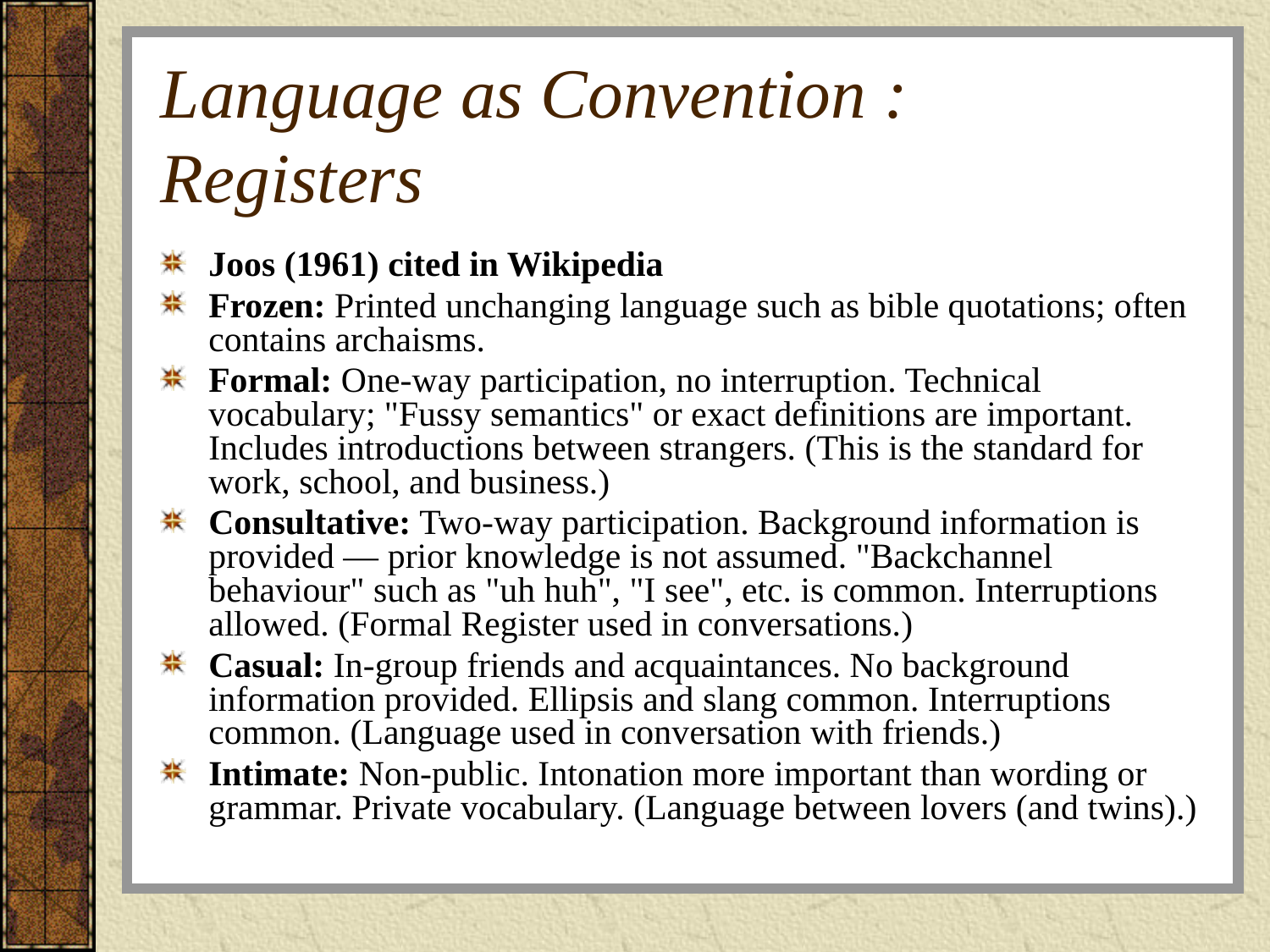

# Language as Convention : Registers
Joos (1961) cited in Wikipedia
Frozen: Printed unchanging language such as bible quotations; often contains archaisms.
Formal: One-way participation, no interruption. Technical vocabulary; "Fussy semantics" or exact definitions are important. Includes introductions between strangers. (This is the standard for work, school, and business.)
Consultative: Two-way participation. Background information is provided — prior knowledge is not assumed. "Backchannel behaviour" such as "uh huh", "I see", etc. is common. Interruptions allowed. (Formal Register used in conversations.)
Casual: In-group friends and acquaintances. No background information provided. Ellipsis and slang common. Interruptions common. (Language used in conversation with friends.)
Intimate: Non-public. Intonation more important than wording or grammar. Private vocabulary. (Language between lovers (and twins).)